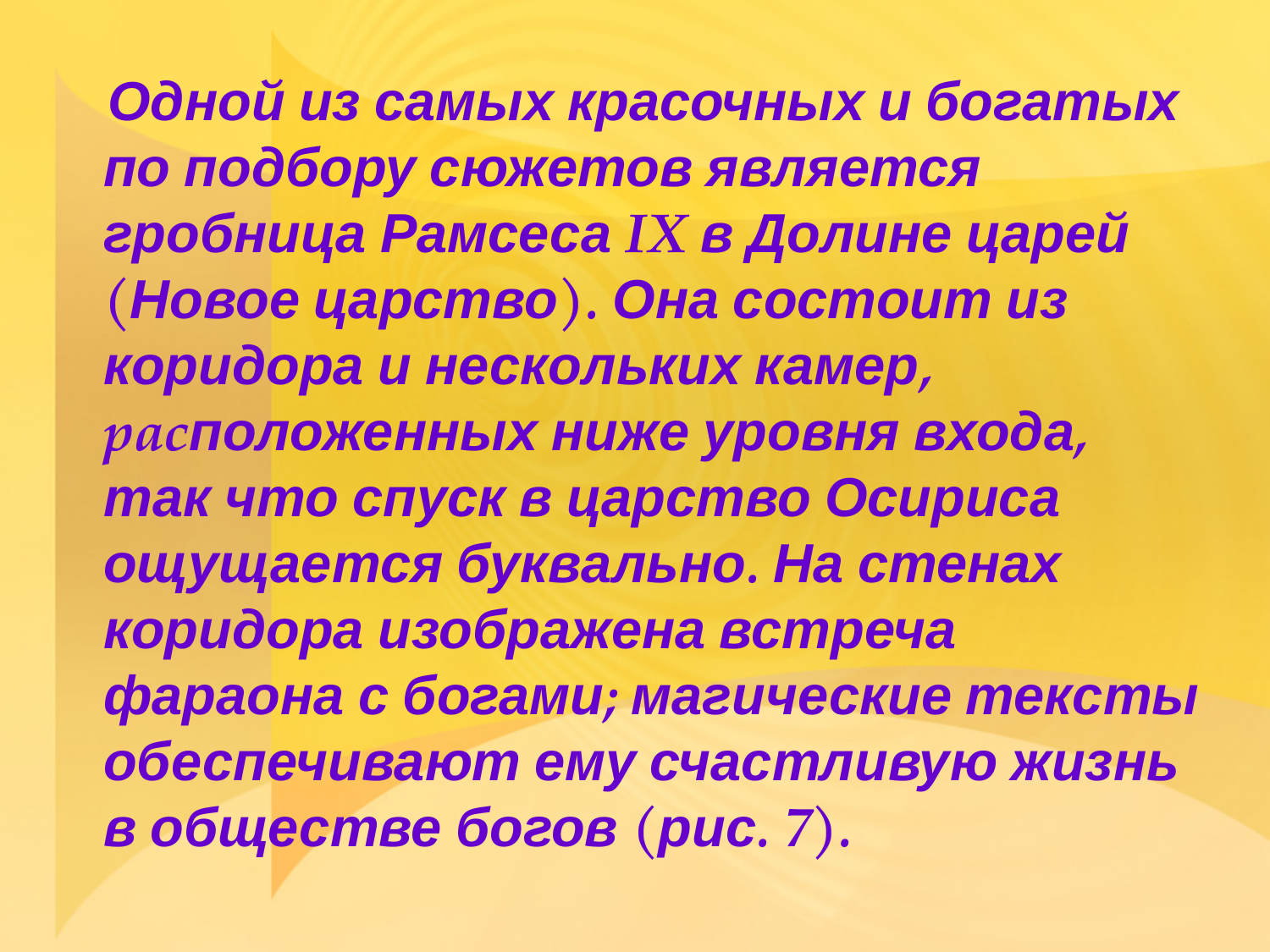

Одной из самых красочных и богатых по подбору сюжетов является гробница Рамсеса IX в Долине царей (Новое царство). Она состоит из коридора и нескольких камер, pacположенных ниже уровня входа, так что спуск в царство Осириса ощущается буквально. На стенах коридора изображена встреча фараона с богами; магические тексты обеспечивают ему счастливую жизнь в обществе богов (рис. 7).